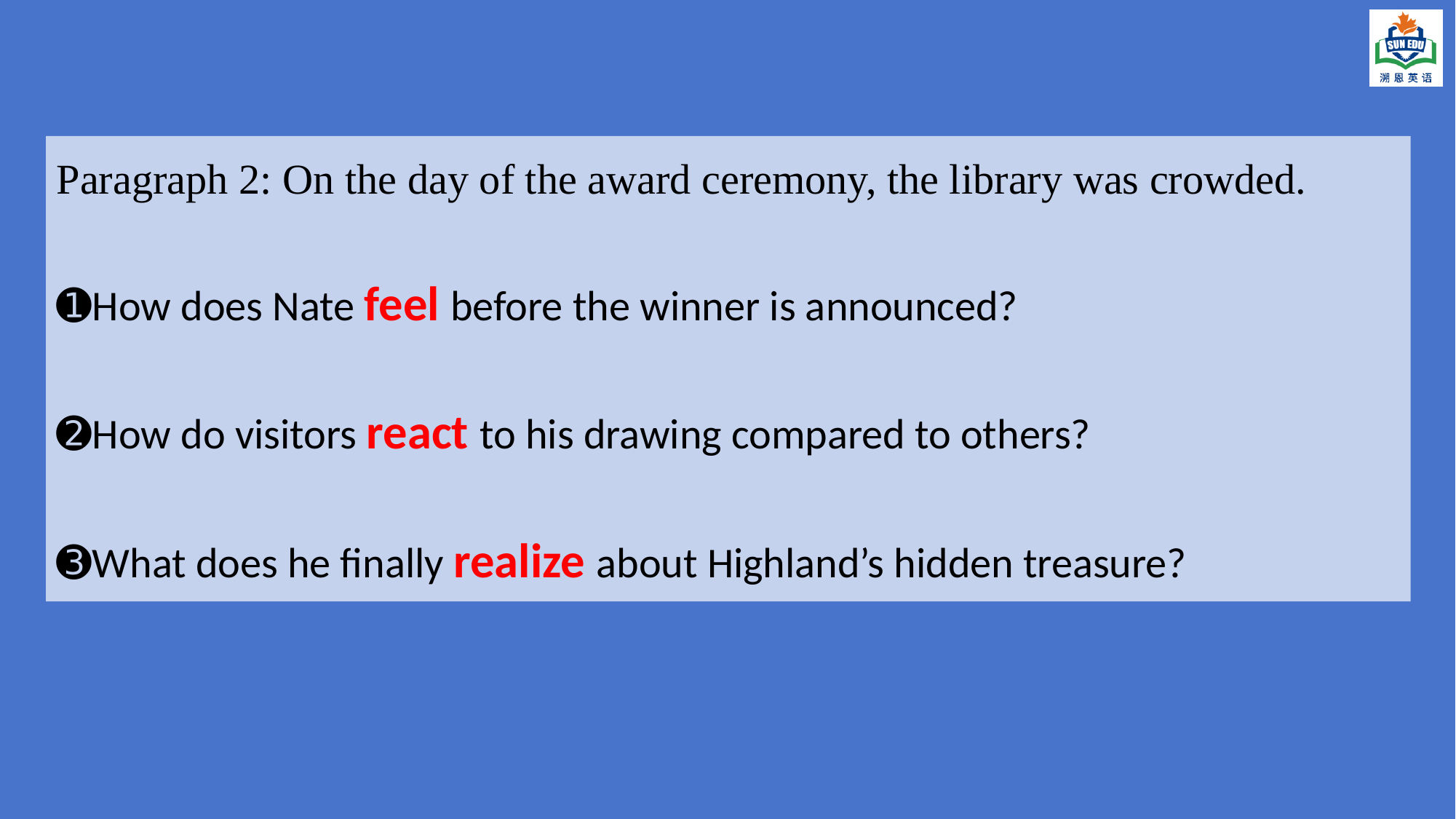

Paragraph 2: On the day of the award ceremony, the library was crowded.

➊How does Nate feel before the winner is announced?

➋How do visitors react to his drawing compared to others?

➌What does he finally realize about Highland’s hidden treasure?